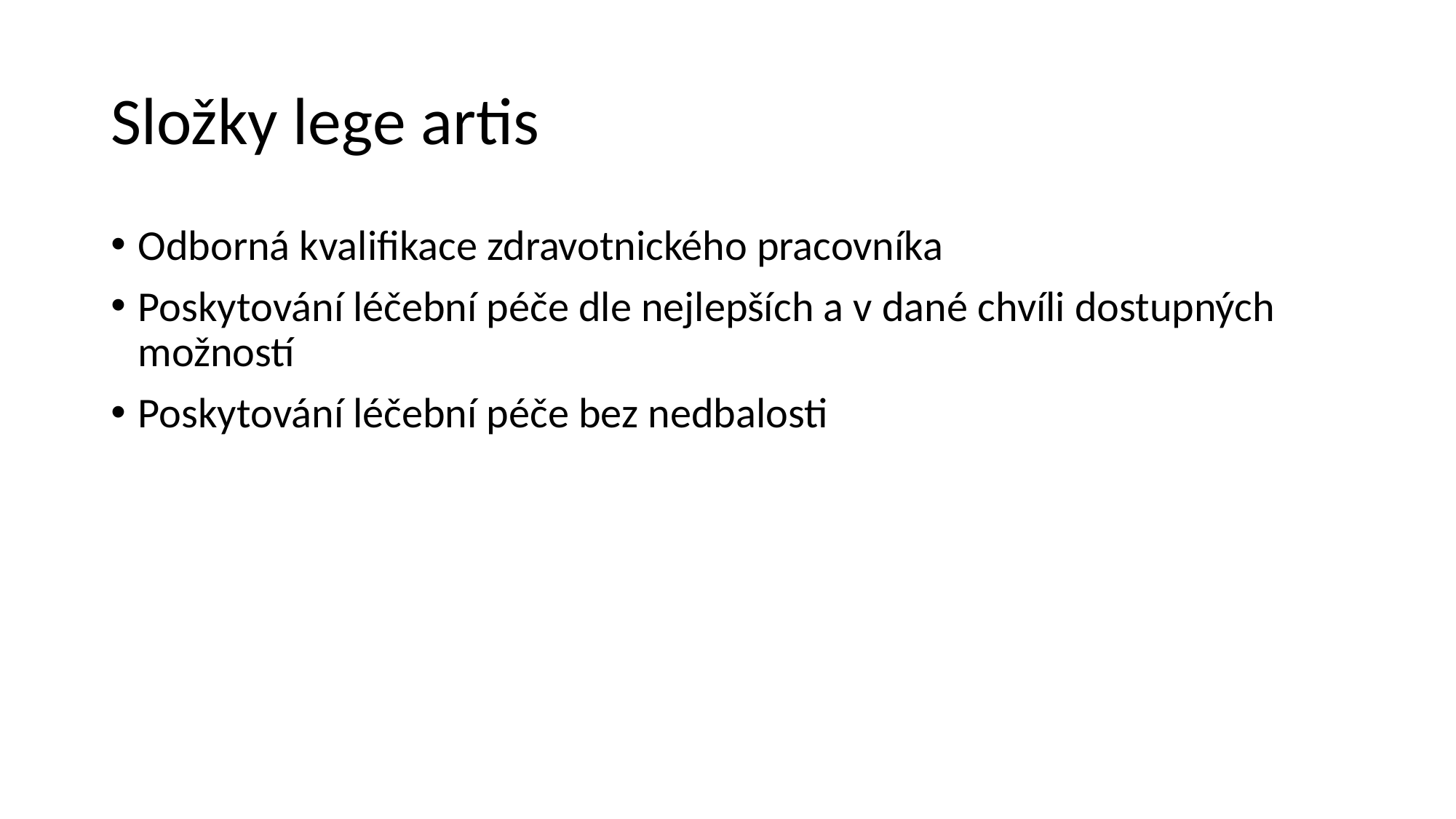

# Složky lege artis
Odborná kvalifikace zdravotnického pracovníka
Poskytování léčební péče dle nejlepších a v dané chvíli dostupných možností
Poskytování léčební péče bez nedbalosti